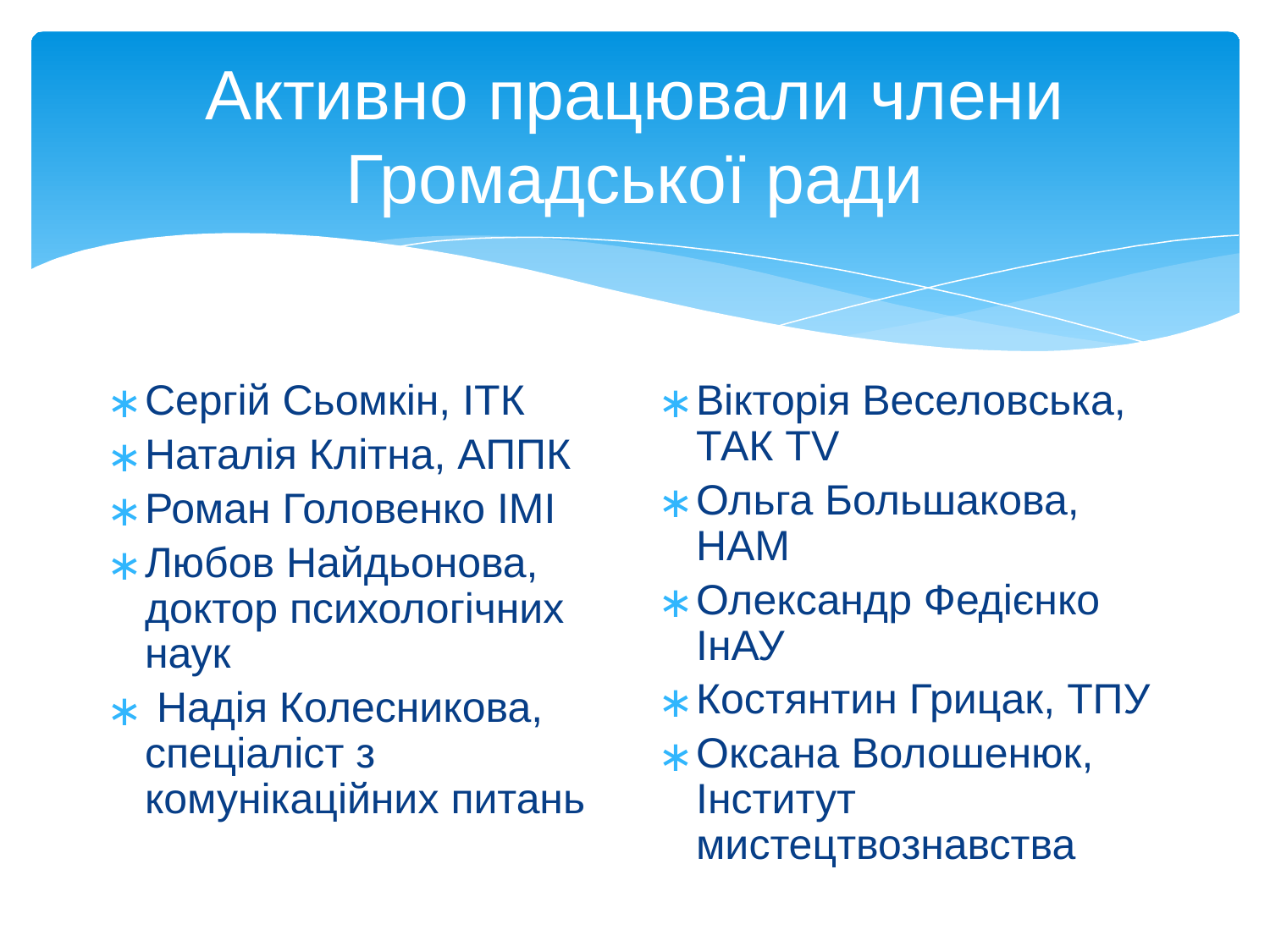

# Активно працювали члени Громадської ради
Сергій Сьомкін, ІТК
Наталія Клітна, АППК
Роман Головенко ІMІ
Любов Найдьонова, доктор психологічних наук
 Надія Колесникова, спеціаліст з комунікаційних питань

Вікторія Веселовська, ТАК TV
Ольга Большакова, НАМ
Олександр Федієнко ІнАУ
Костянтин Грицак, ТПУ
Оксана Волошенюк, Інститут мистецтвознавства